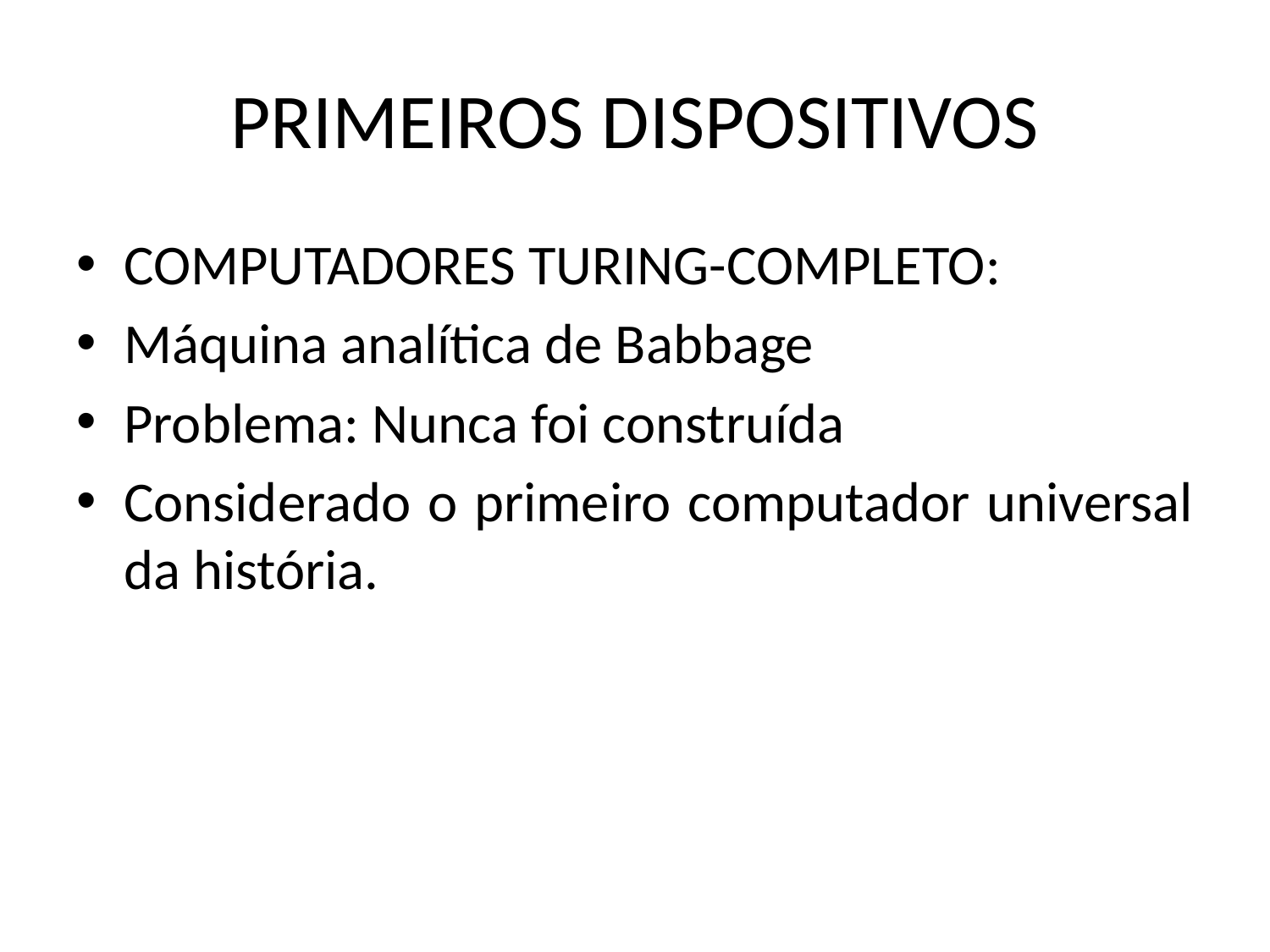

# PRIMEIROS DISPOSITIVOS
COMPUTADORES TURING-COMPLETO:
Máquina analítica de Babbage
Problema: Nunca foi construída
Considerado o primeiro computador universal da história.